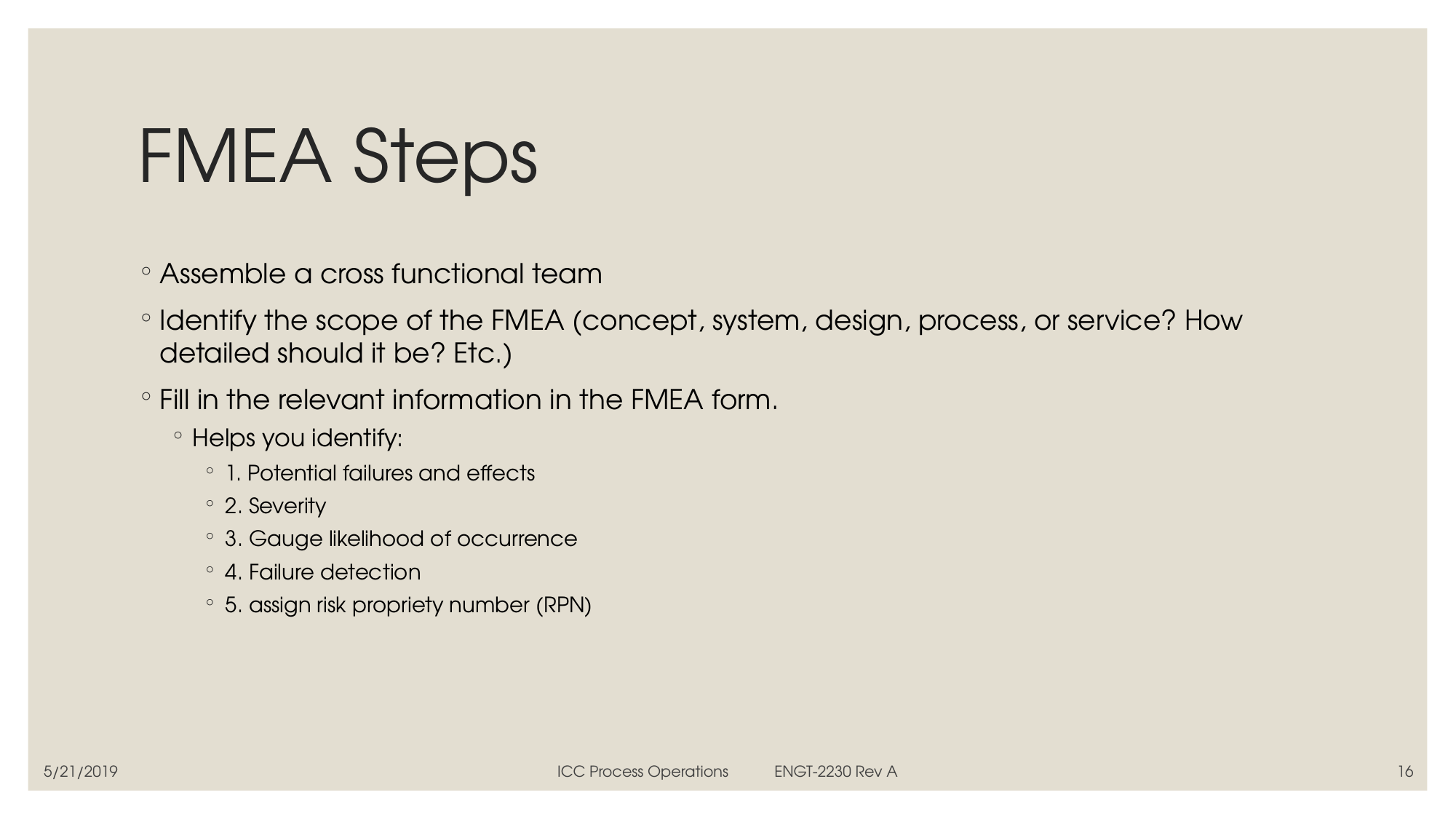

# FMEA Steps
Assemble a cross functional team
Identify the scope of the FMEA (concept, system, design, process, or service? How detailed should it be? Etc.)
Fill in the relevant information in the FMEA form.
Helps you identify:
1. Potential failures and effects
2. Severity
3. Gauge likelihood of occurrence
4. Failure detection
5. assign risk propriety number (RPN)
5/21/2019
ICC Process Operations           ENGT-2230 Rev A
16